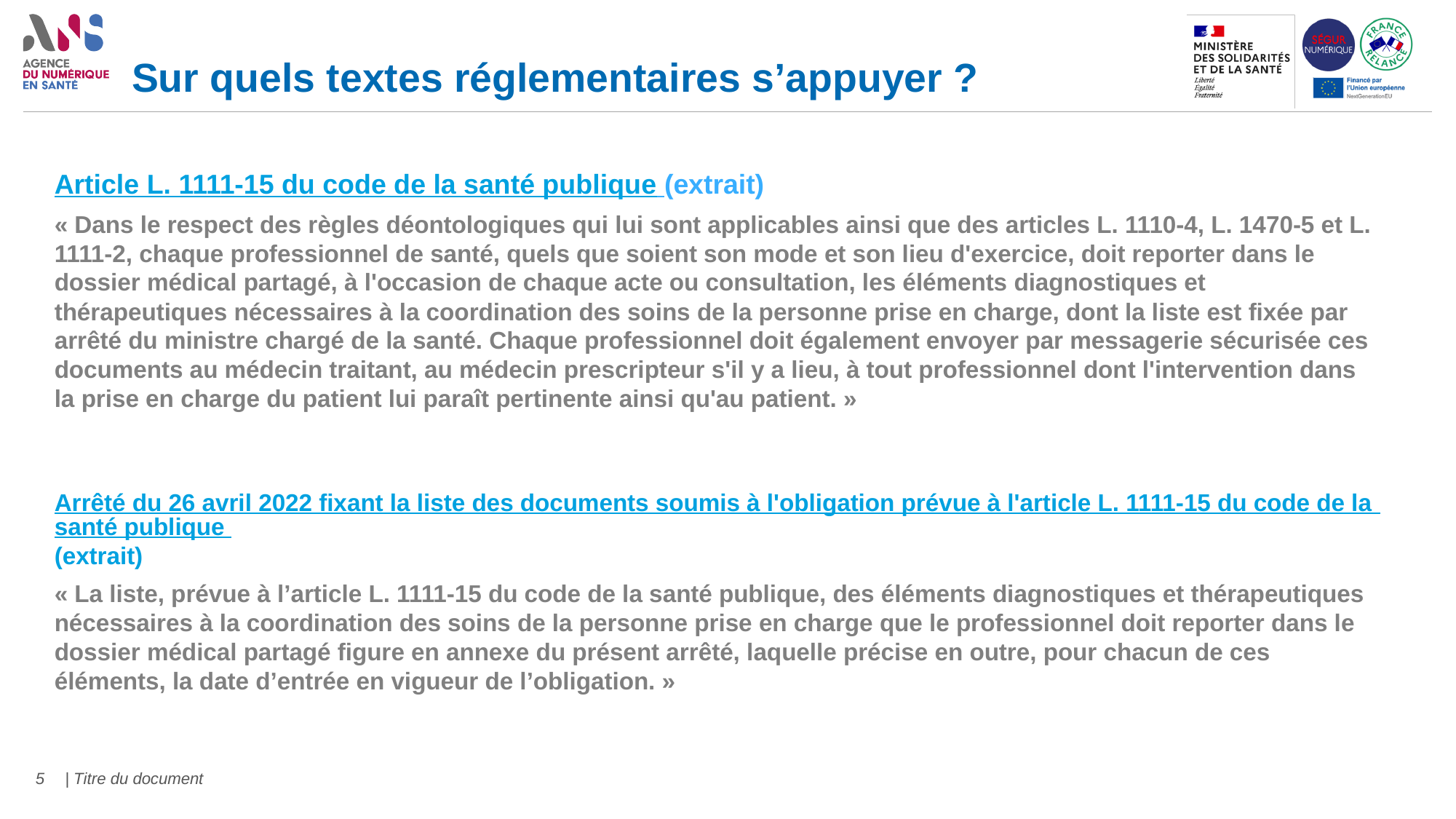

# Sur quels textes réglementaires s’appuyer ?

Article L. 1111-15 du code de la santé publique (extrait)
« Dans le respect des règles déontologiques qui lui sont applicables ainsi que des articles L. 1110-4, L. 1470-5 et L. 1111-2, chaque professionnel de santé, quels que soient son mode et son lieu d'exercice, doit reporter dans le dossier médical partagé, à l'occasion de chaque acte ou consultation, les éléments diagnostiques et thérapeutiques nécessaires à la coordination des soins de la personne prise en charge, dont la liste est fixée par arrêté du ministre chargé de la santé. Chaque professionnel doit également envoyer par messagerie sécurisée ces documents au médecin traitant, au médecin prescripteur s'il y a lieu, à tout professionnel dont l'intervention dans la prise en charge du patient lui paraît pertinente ainsi qu'au patient. »

Arrêté du 26 avril 2022 fixant la liste des documents soumis à l'obligation prévue à l'article L. 1111-15 du code de la santé publique (extrait)
« La liste, prévue à l’article L. 1111-15 du code de la santé publique, des éléments diagnostiques et thérapeutiques nécessaires à la coordination des soins de la personne prise en charge que le professionnel doit reporter dans le dossier médical partagé figure en annexe du présent arrêté, laquelle précise en outre, pour chacun de ces éléments, la date d’entrée en vigueur de l’obligation. »
5
| Titre du document